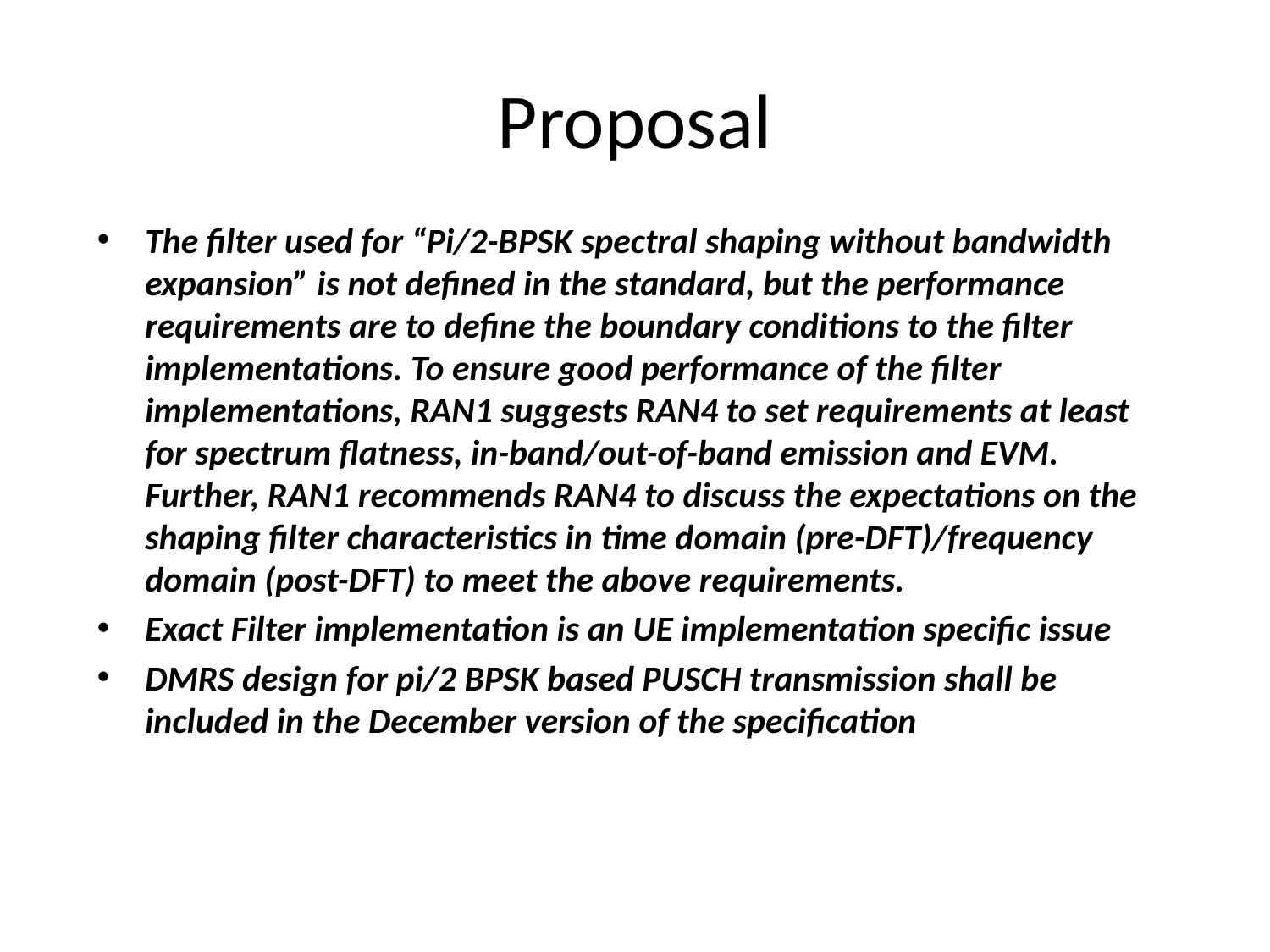

# Proposal
The filter used for “Pi/2-BPSK spectral shaping without bandwidth expansion” is not defined in the standard, but the performance requirements are to define the boundary conditions to the filter implementations. To ensure good performance of the filter implementations, RAN1 suggests RAN4 to set requirements at least for spectrum flatness, in-band/out-of-band emission and EVM. Further, RAN1 recommends RAN4 to discuss the expectations on the shaping filter characteristics in time domain (pre-DFT)/frequency domain (post-DFT) to meet the above requirements.
Exact Filter implementation is an UE implementation specific issue
DMRS design for pi/2 BPSK based PUSCH transmission shall be included in the December version of the specification